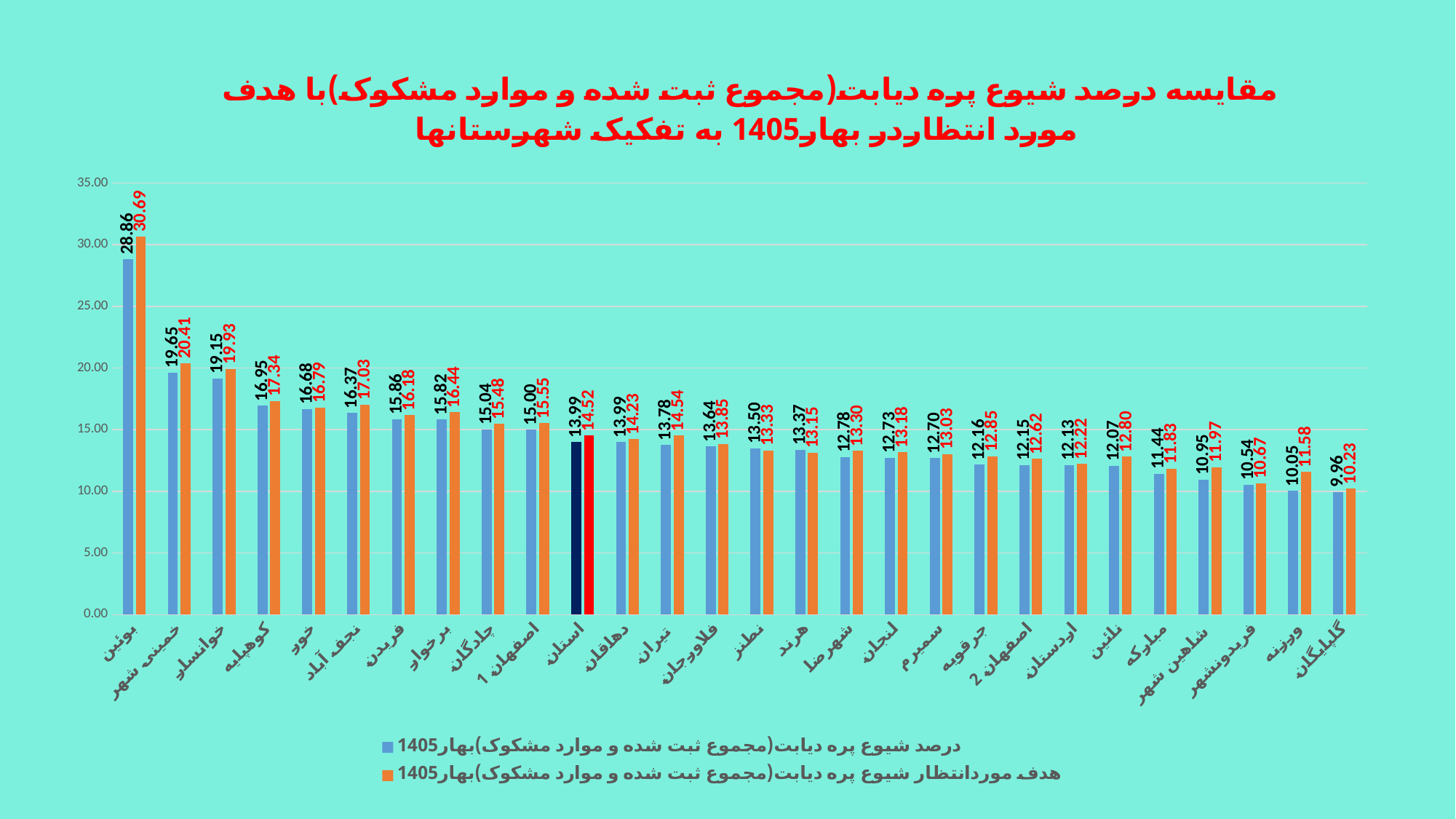

### Chart: مقایسه درصد شیوع پره دیابت(مجموع ثبت شده و موارد مشکوک)با هدف مورد انتظاردر بهار1405 به تفکیک شهرستانها

| Category | درصد شیوع پره دیابت(مجموع ثبت شده و موارد مشکوک)بهار1405 | هدف موردانتظار شیوع پره دیابت(مجموع ثبت شده و موارد مشکوک)بهار1405 |
|---|---|---|
| بوئین | 28.860906064553483 | 30.685993319779264 |
| خمینی شهر | 19.647668009589957 | 20.407003804121857 |
| خوانسار | 19.15359973023099 | 19.928153647151454 |
| کوهپایه | 16.952179913940082 | 17.340507771177478 |
| خور | 16.68462819633585 | 16.793216844998526 |
| نجف آباد | 16.366158936078122 | 17.028779452218636 |
| فریدن | 15.860090987011274 | 16.182964258605328 |
| برخوار | 15.819409882687522 | 16.438101356600725 |
| چادگان | 15.039357764687484 | 15.476750261233018 |
| اصفهان 1 | 15.002307418203484 | 15.5485362823135 |
| استان | 13.990386167006788 | 14.522513648528184 |
| دهاقان | 13.985510969531934 | 14.229076590487956 |
| تیران  | 13.781703600392584 | 14.537988478903939 |
| فلاورجان | 13.635784376194723 | 13.847391981446899 |
| نطنز | 13.50069630019948 | 13.32872614359285 |
| هرند | 13.372537039865588 | 13.151091535810036 |
| شهرضا | 12.776242253040948 | 13.29988272947155 |
| لنجان | 12.732709559178163 | 13.176378411360107 |
| سمیرم | 12.696174921530032 | 13.033863165169318 |
| جرقویه | 12.155576382380506 | 12.85166721535061 |
| اصفهان 2 | 12.14696240377258 | 12.624961624544445 |
| اردستان | 12.133301096067054 | 12.22249151720795 |
| نائین | 12.069714671945157 | 12.801939393939396 |
| مبارکه | 11.436060662797228 | 11.82737051843071 |
| شاهین شهر  | 10.950514657546785 | 11.972212410220182 |
| فریدونشهر | 10.536283891547049 | 10.670573242041083 |
| ورزنه | 10.053859964093357 | 11.5780046869769 |
| گلپایگان | 9.956267488815536 | 10.233080110497239 |